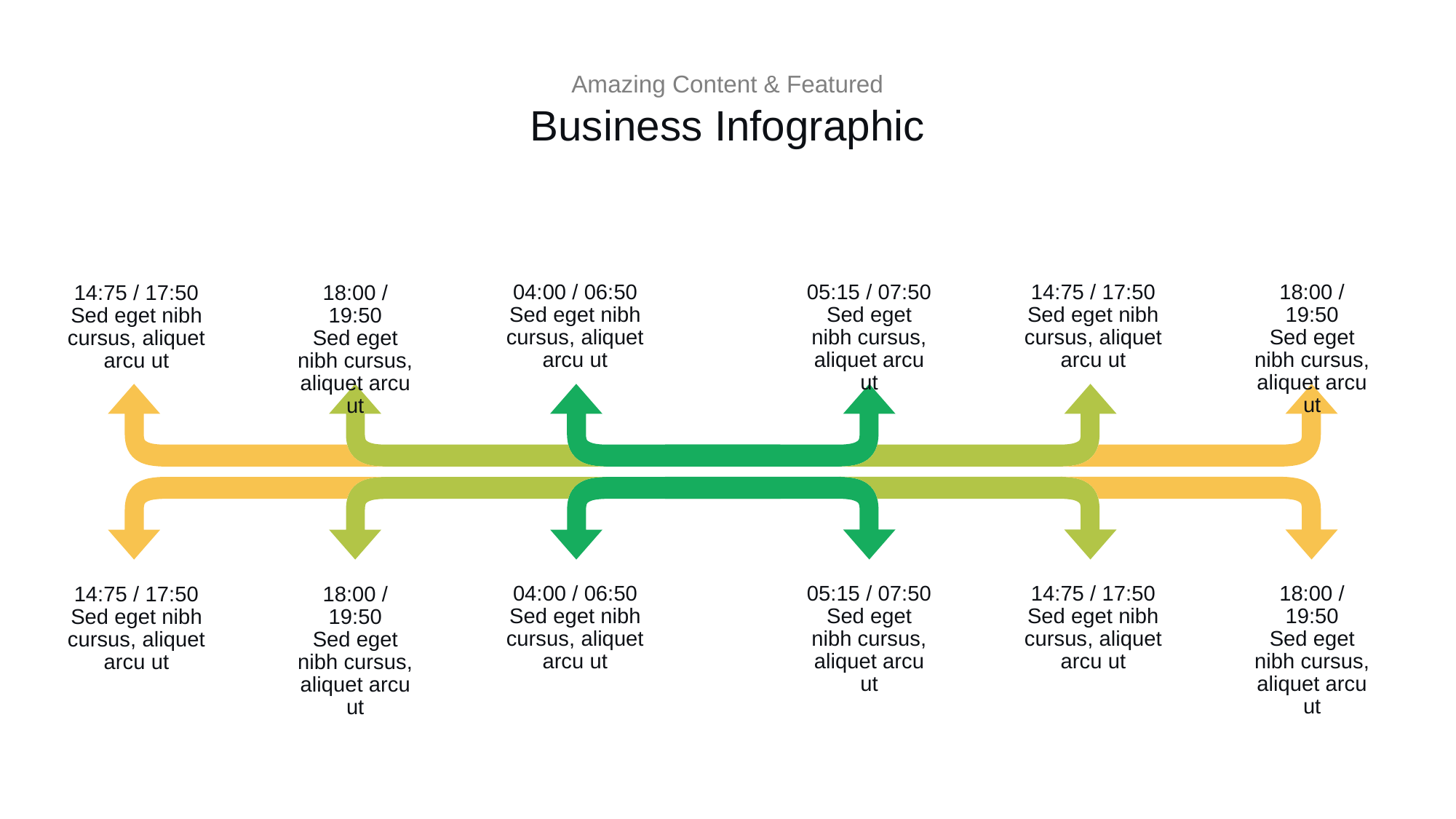

Amazing Content & Featured
# Business Infographic
04:00 / 06:50
Sed eget nibh cursus, aliquet arcu ut
05:15 / 07:50
Sed eget nibh cursus, aliquet arcu ut
14:75 / 17:50
Sed eget nibh cursus, aliquet arcu ut
18:00 / 19:50
Sed eget nibh cursus, aliquet arcu ut
14:75 / 17:50
Sed eget nibh cursus, aliquet arcu ut
18:00 / 19:50
Sed eget nibh cursus, aliquet arcu ut

04:00 / 06:50
Sed eget nibh cursus, aliquet arcu ut
05:15 / 07:50
Sed eget nibh cursus, aliquet arcu ut
14:75 / 17:50
Sed eget nibh cursus, aliquet arcu ut
18:00 / 19:50
Sed eget nibh cursus, aliquet arcu ut
14:75 / 17:50
Sed eget nibh cursus, aliquet arcu ut
18:00 / 19:50
Sed eget nibh cursus, aliquet arcu ut